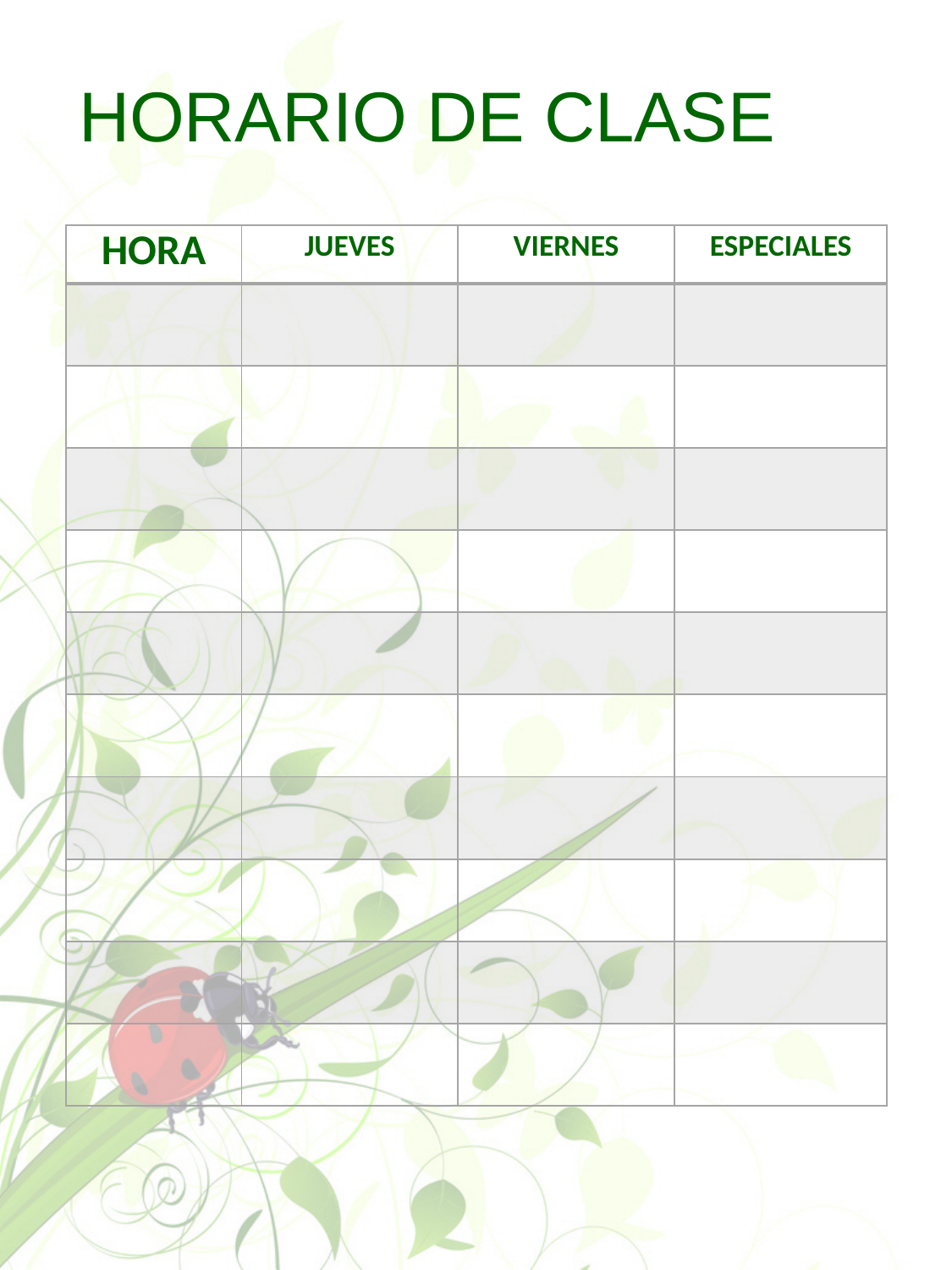

# HORARIO DE CLASE
| HORA | JUEVES | VIERNES | ESPECIALES |
| --- | --- | --- | --- |
|  |  |  |  |
|  |  |  |  |
|  |  |  |  |
|  |  |  |  |
|  |  |  |  |
|  |  |  |  |
|  |  |  |  |
|  |  |  |  |
|  |  |  |  |
|  |  |  |  |